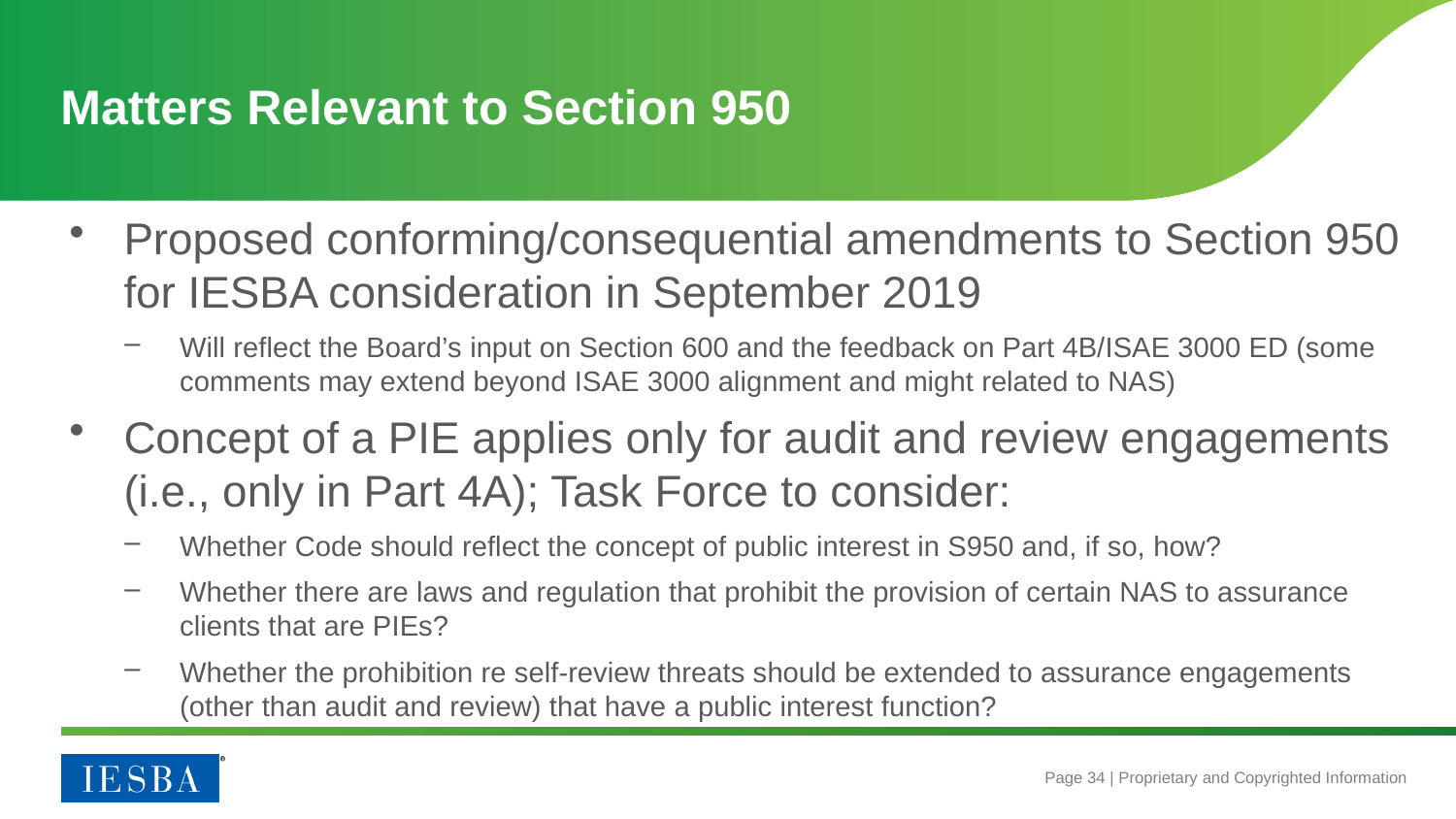

# Matters Relevant to Section 950
Proposed conforming/consequential amendments to Section 950 for IESBA consideration in September 2019
Will reflect the Board’s input on Section 600 and the feedback on Part 4B/ISAE 3000 ED (some comments may extend beyond ISAE 3000 alignment and might related to NAS)
Concept of a PIE applies only for audit and review engagements (i.e., only in Part 4A); Task Force to consider:
Whether Code should reflect the concept of public interest in S950 and, if so, how?
Whether there are laws and regulation that prohibit the provision of certain NAS to assurance clients that are PIEs?
Whether the prohibition re self-review threats should be extended to assurance engagements (other than audit and review) that have a public interest function?